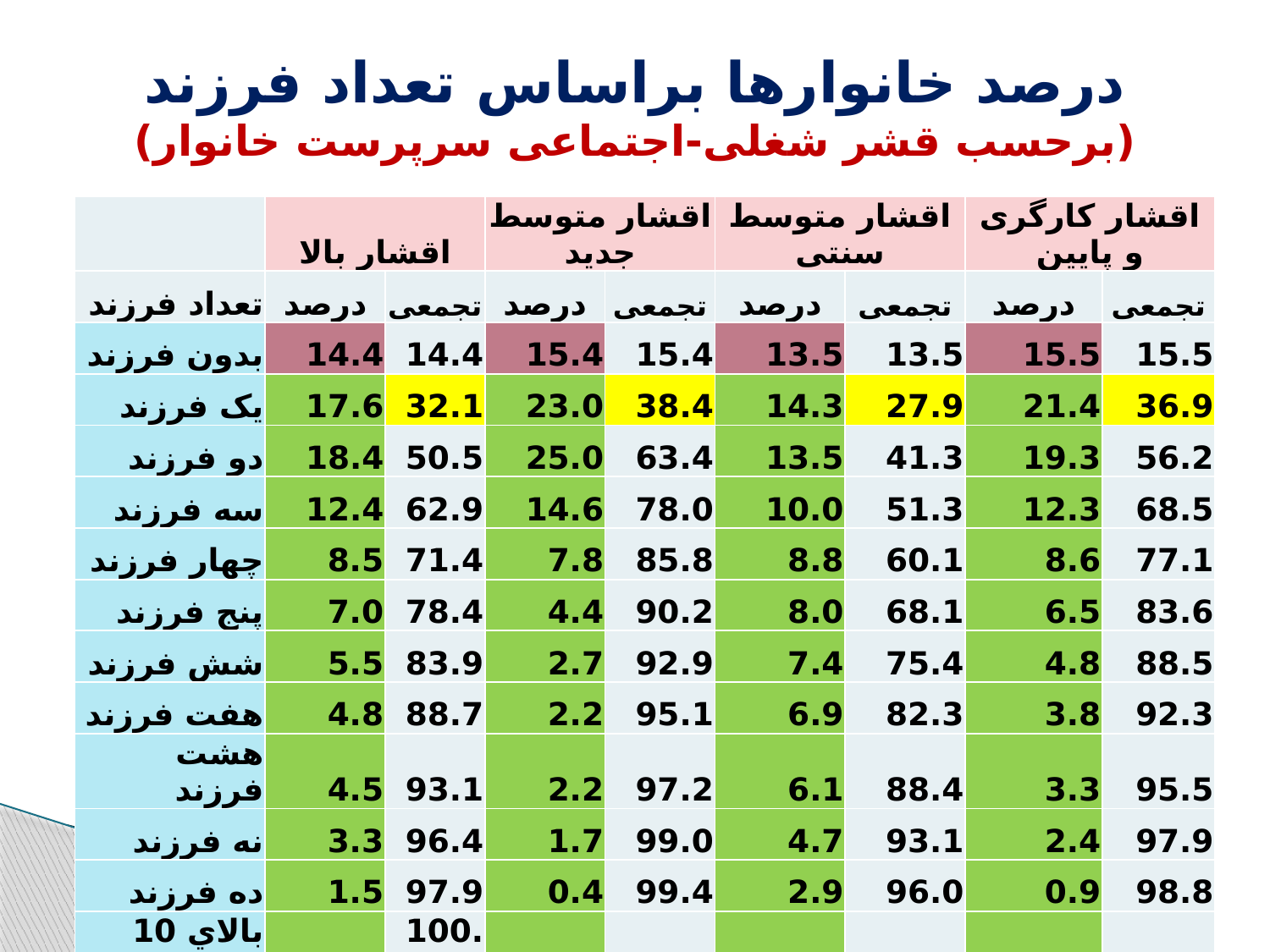

# درصد خانوارها براساس تعداد فرزند (برحسب قشر شغلی-اجتماعی سرپرست خانوار)
|  | اقشار بالا |  | اقشار متوسط جدید |  | اقشار متوسط سنتی |  | اقشار کارگری و پایین |  |
| --- | --- | --- | --- | --- | --- | --- | --- | --- |
| تعداد فرزند | درصد | تجمعی | درصد | تجمعی | درصد | تجمعی | درصد | تجمعی |
| بدون فرزند | 14.4 | 14.4 | 15.4 | 15.4 | 13.5 | 13.5 | 15.5 | 15.5 |
| يک فرزند | 17.6 | 32.1 | 23.0 | 38.4 | 14.3 | 27.9 | 21.4 | 36.9 |
| دو فرزند | 18.4 | 50.5 | 25.0 | 63.4 | 13.5 | 41.3 | 19.3 | 56.2 |
| سه فرزند | 12.4 | 62.9 | 14.6 | 78.0 | 10.0 | 51.3 | 12.3 | 68.5 |
| چهار فرزند | 8.5 | 71.4 | 7.8 | 85.8 | 8.8 | 60.1 | 8.6 | 77.1 |
| پنج فرزند | 7.0 | 78.4 | 4.4 | 90.2 | 8.0 | 68.1 | 6.5 | 83.6 |
| شش فرزند | 5.5 | 83.9 | 2.7 | 92.9 | 7.4 | 75.4 | 4.8 | 88.5 |
| هفت فرزند | 4.8 | 88.7 | 2.2 | 95.1 | 6.9 | 82.3 | 3.8 | 92.3 |
| هشت فرزند | 4.5 | 93.1 | 2.2 | 97.2 | 6.1 | 88.4 | 3.3 | 95.5 |
| نه فرزند | 3.3 | 96.4 | 1.7 | 99.0 | 4.7 | 93.1 | 2.4 | 97.9 |
| ده فرزند | 1.5 | 97.9 | 0.4 | 99.4 | 2.9 | 96.0 | 0.9 | 98.8 |
| بالاي 10 فرزند | 2.1 | 100.0 | 0.6 | 100.0 | 4.0 | 100.0 | 1.2 | 100.0 |